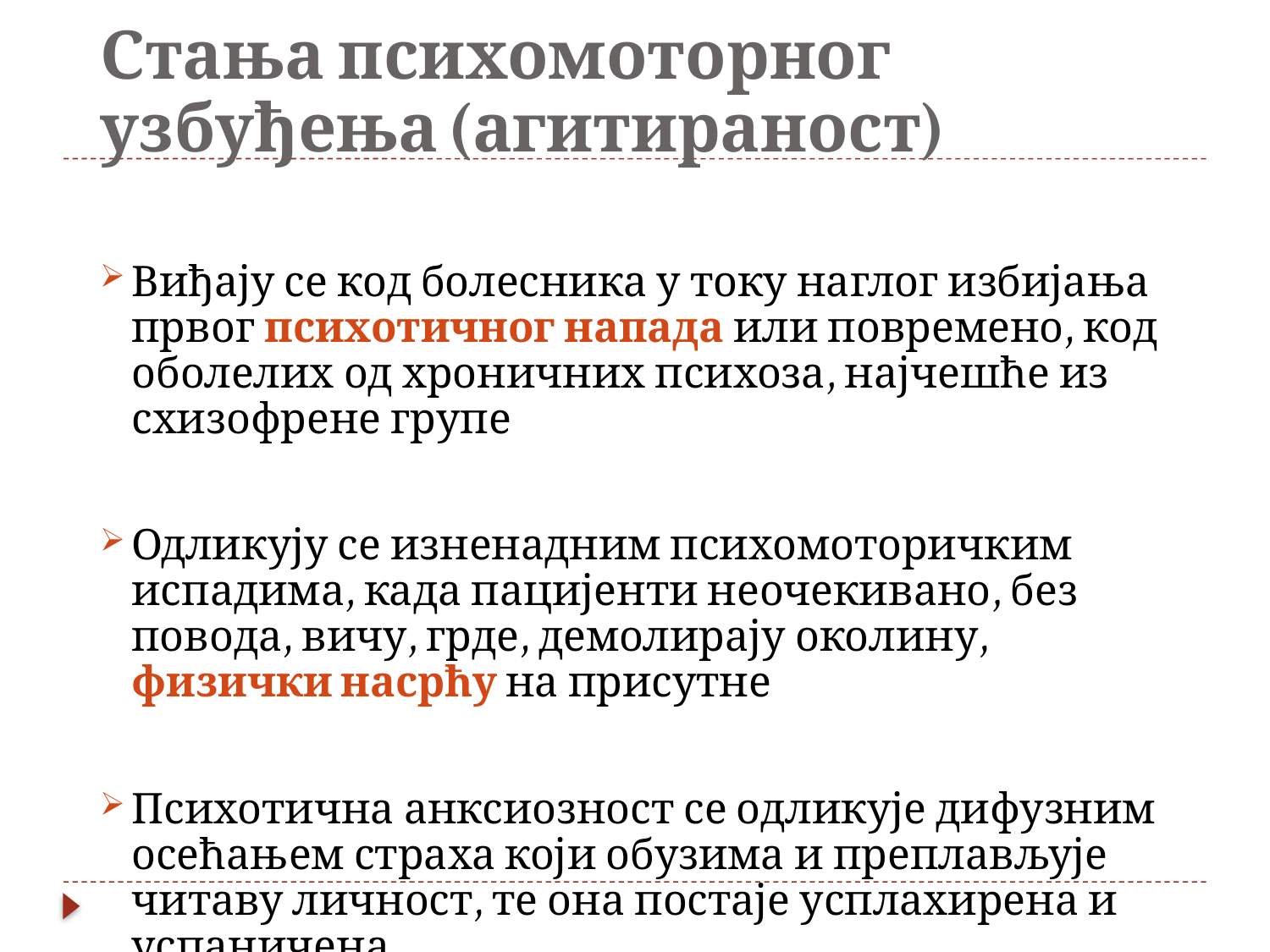

# Стања психомоторног узбуђења (агитираност)
Виђају се код болесника у току наглог избијања првог психотичног напада или повремено, код оболелих од хроничних психоза, најчешће из схизофрене групе

Одликују се изненадним психомоторичким испадима, када пацијенти неочекивано, без повода, вичу, грде, демолирају околину, физички насрћу на присутне

Психотична анксиозност се одликује дифузним осећањем страха који обузима и преплављује читаву личност, те она постаје усплахирена и успаничена